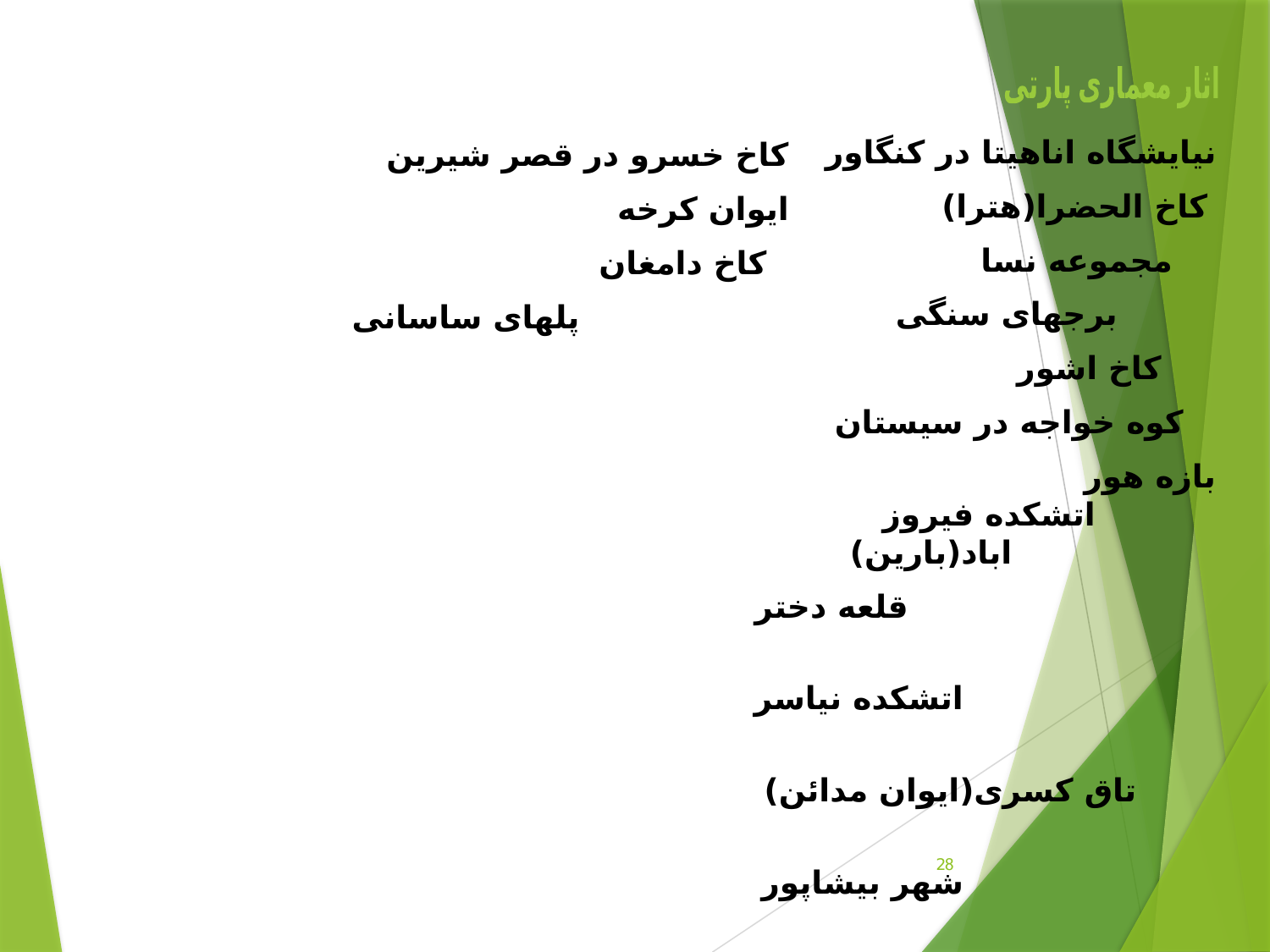

اثار معماری پارتی
نیایشگاه اناهیتا در کنگاور
کاخ الحضرا(هترا)
مجموعه نسا
برجهای سنگی
کاخ اشور
کوه خواجه در سیستان
بازه هور                                          اتشکده فیروز اباد(بارین)
قلعه دختر
اتشکده نیاسر
 تاق کسری(ایوان مدائن)
 شهر بیشاپور
 کاخ سروستان
کاخ خسرو در قصر شیرین
ایوان کرخه
 کاخ دامغان
  پلهای ساسانی

28